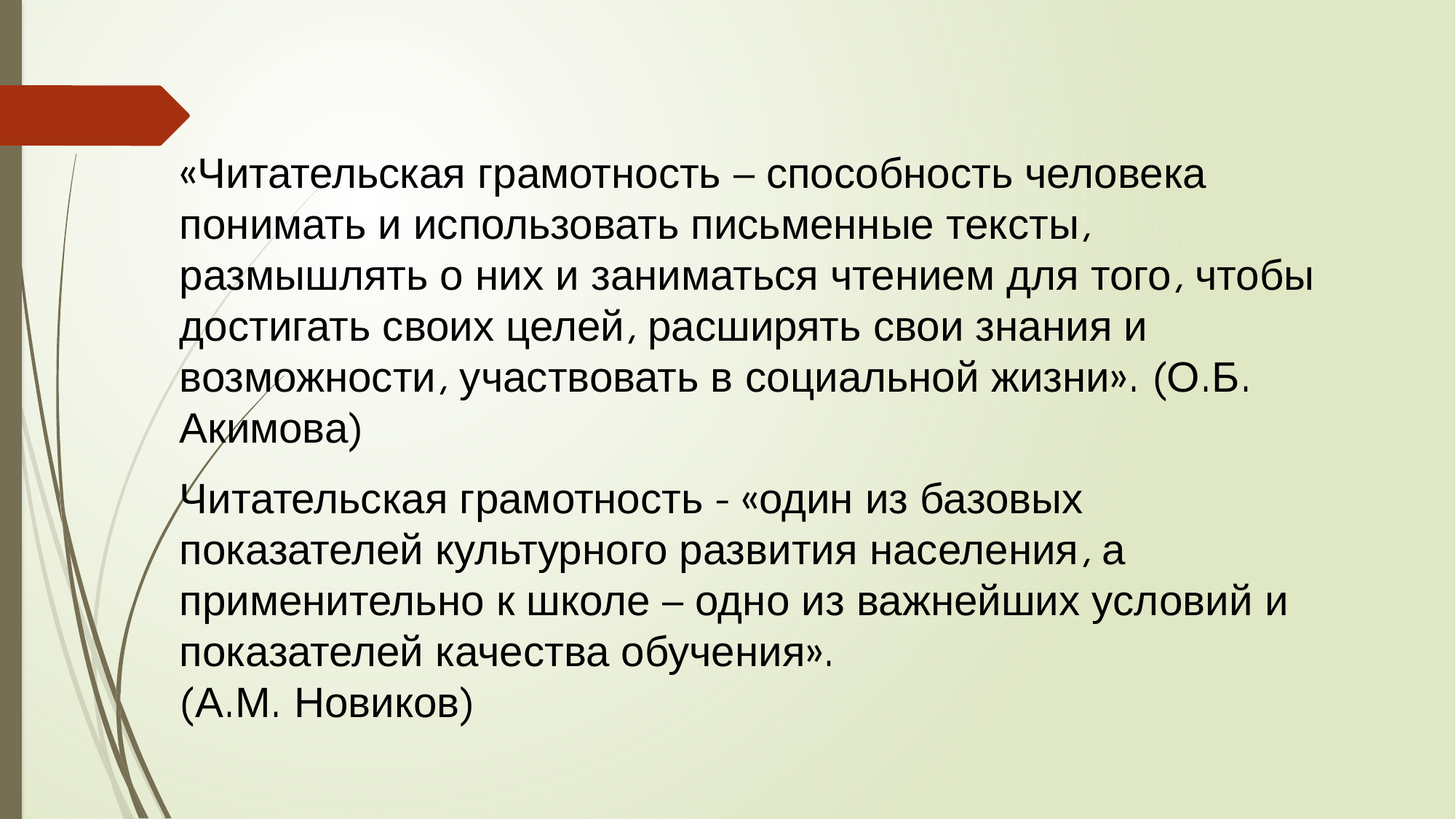

«Читательская грамотность – способность человека понимать и использовать письменные тексты, размышлять о них и заниматься чтением для того, чтобы достигать своих целей, расширять свои знания и возможности, участвовать в социальной жизни». (О.Б. Акимова)
Читательская грамотность - «один из базовых показателей культурного развития населения, а применительно к школе – одно из важнейших условий и показателей качества обучения».
(А.М. Новиков)